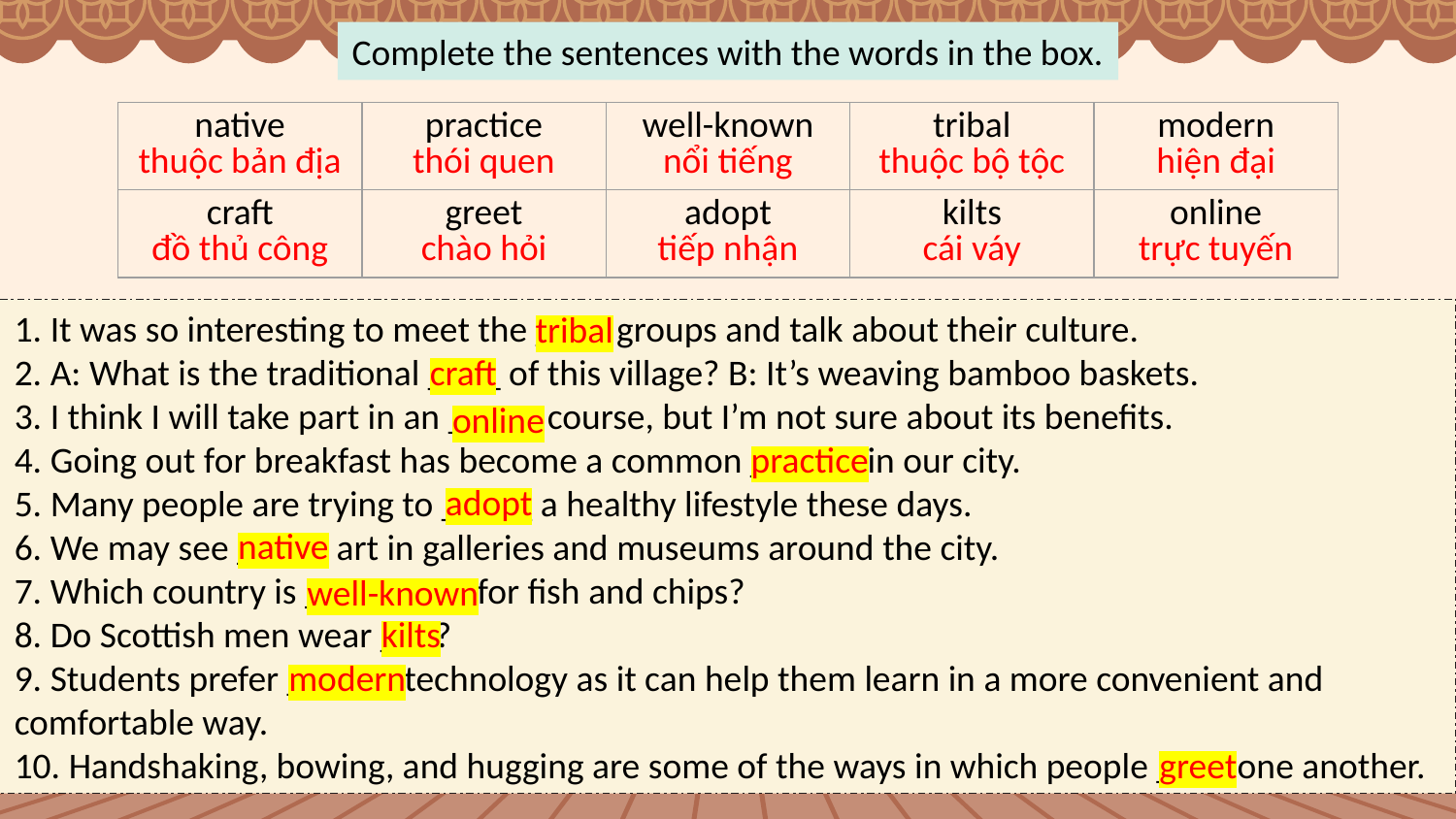

Complete the sentences with the words in the box.
| native thuộc bản địa | practice thói quen | well-known nổi tiếng | tribal thuộc bộ tộc | modern hiện đại |
| --- | --- | --- | --- | --- |
| craft đồ thủ công | greet chào hỏi | adopt tiếp nhận | kilts cái váy | online trực tuyến |
1. It was so interesting to meet the ____ groups and talk about their culture.
2. A: What is the traditional ____ of this village? B: It’s weaving bamboo baskets.
3. I think I will take part in an _____ course, but I’m not sure about its benefits.
4. Going out for breakfast has become a common ______ in our city.
5. Many people are trying to _____ a healthy lifestyle these days.
6. We may see _____ art in galleries and museums around the city.
7. Which country is _________ for fish and chips?
8. Do Scottish men wear ___?
9. Students prefer ______ technology as it can help them learn in a more convenient and comfortable way.
10. Handshaking, bowing, and hugging are some of the ways in which people ____ one another.
tribal
craft
online
practice
adopt
native
well-known
kilts
modern
greet